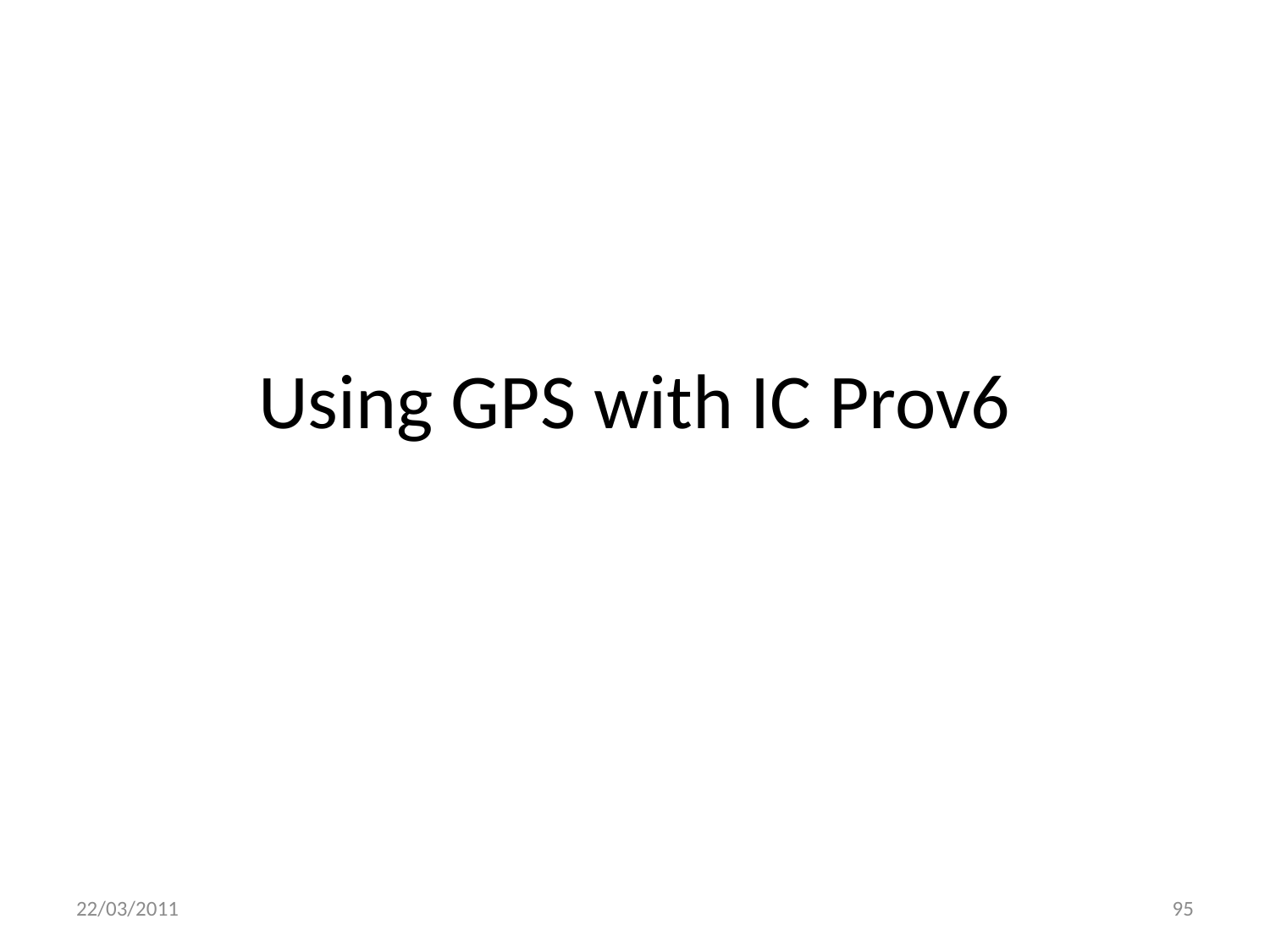

# Using GPS with IC Prov6

22/03/2011
95